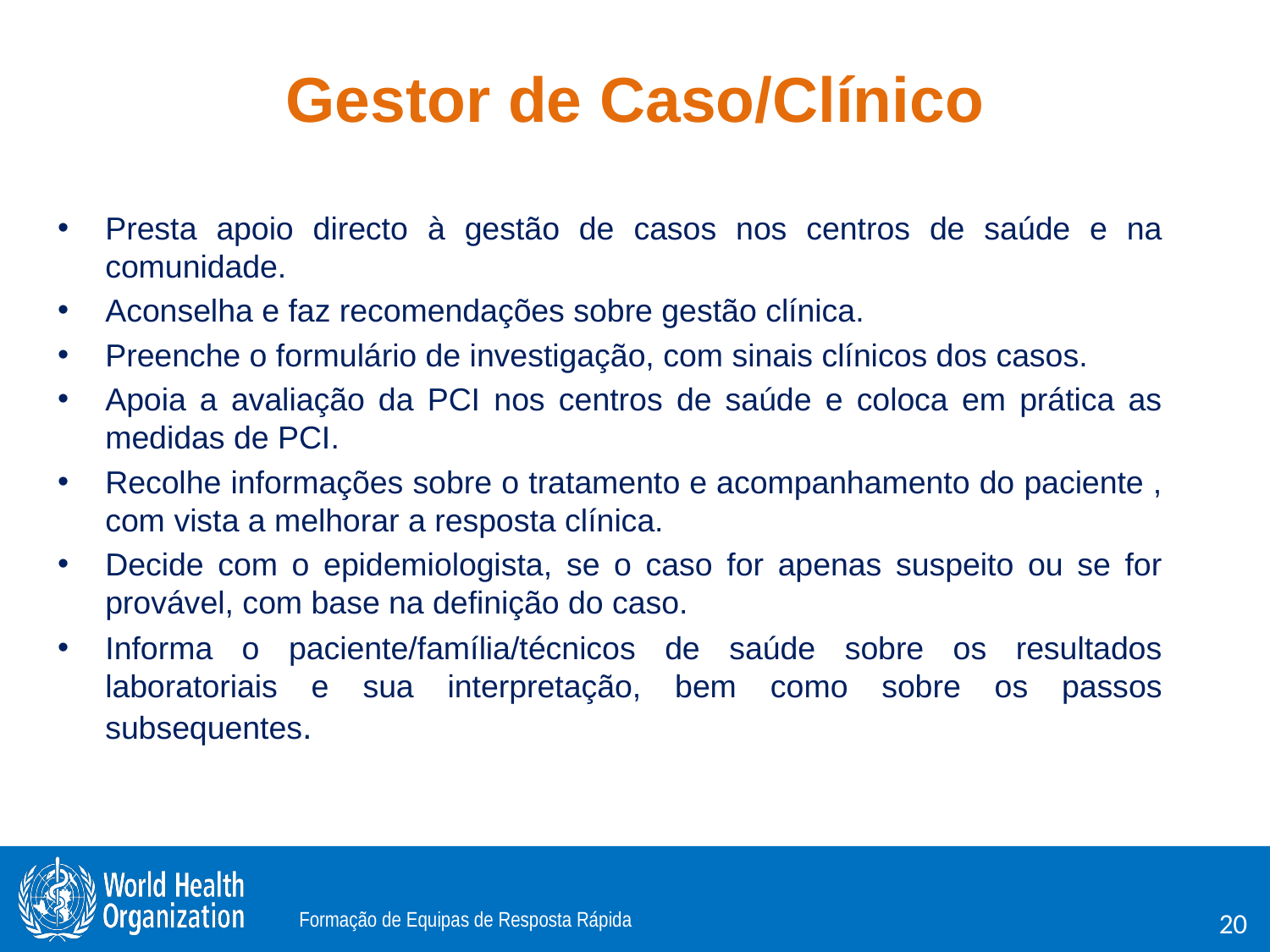

# Gestor de Caso/Clínico
Presta apoio directo à gestão de casos nos centros de saúde e na comunidade.
Aconselha e faz recomendações sobre gestão clínica.
Preenche o formulário de investigação, com sinais clínicos dos casos.
Apoia a avaliação da PCI nos centros de saúde e coloca em prática as medidas de PCI.
Recolhe informações sobre o tratamento e acompanhamento do paciente , com vista a melhorar a resposta clínica.
Decide com o epidemiologista, se o caso for apenas suspeito ou se for provável, com base na definição do caso.
Informa o paciente/família/técnicos de saúde sobre os resultados laboratoriais e sua interpretação, bem como sobre os passos subsequentes.